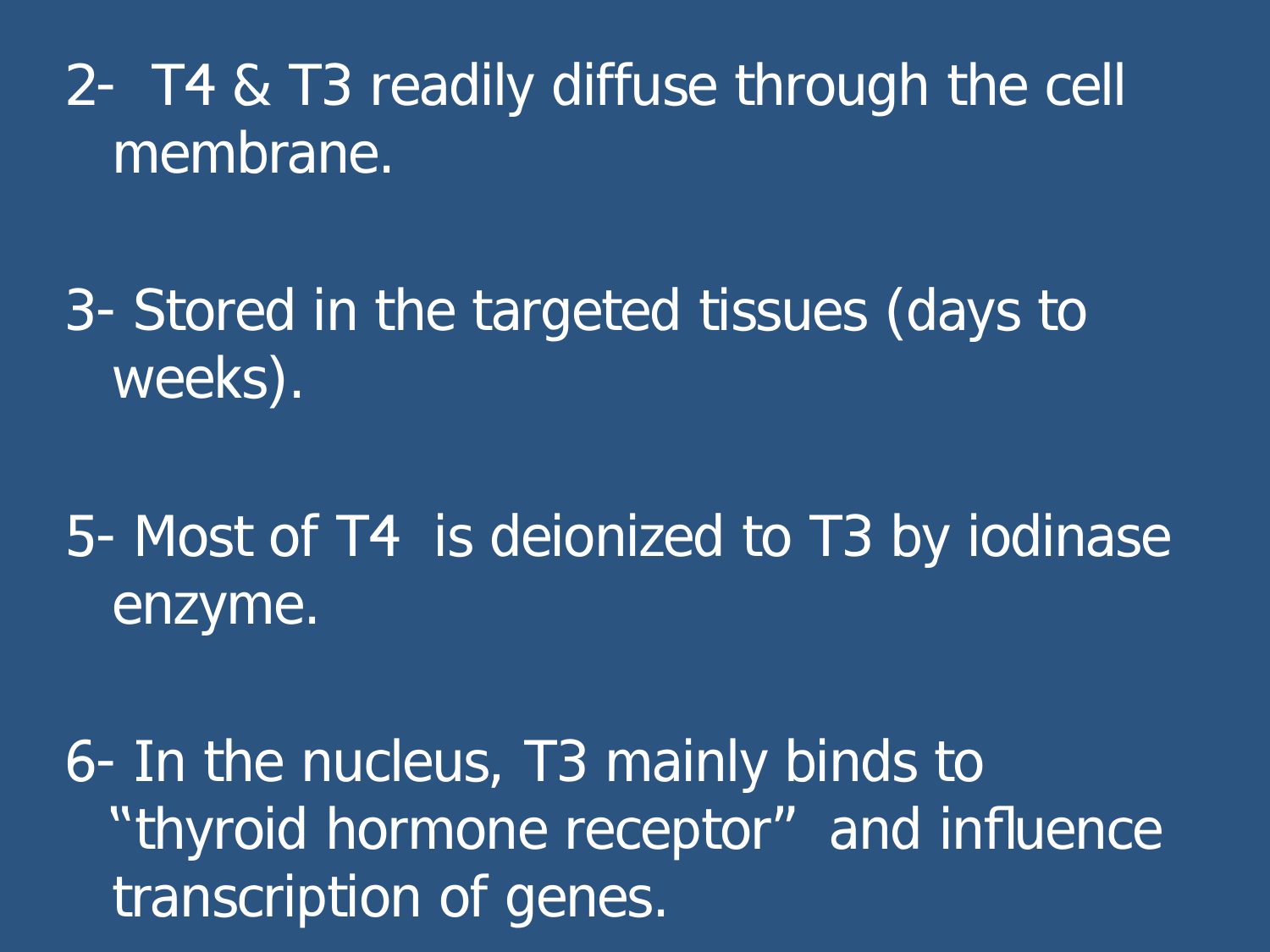

2-  T4 & T3 readily diffuse through the cell membrane.

3- Stored in the targeted tissues (days to weeks).

5- Most of T4  is deionized to T3 by iodinase enzyme.

6- In the nucleus, T3 mainly binds to “thyroid hormone receptor”  and influence transcription of genes.